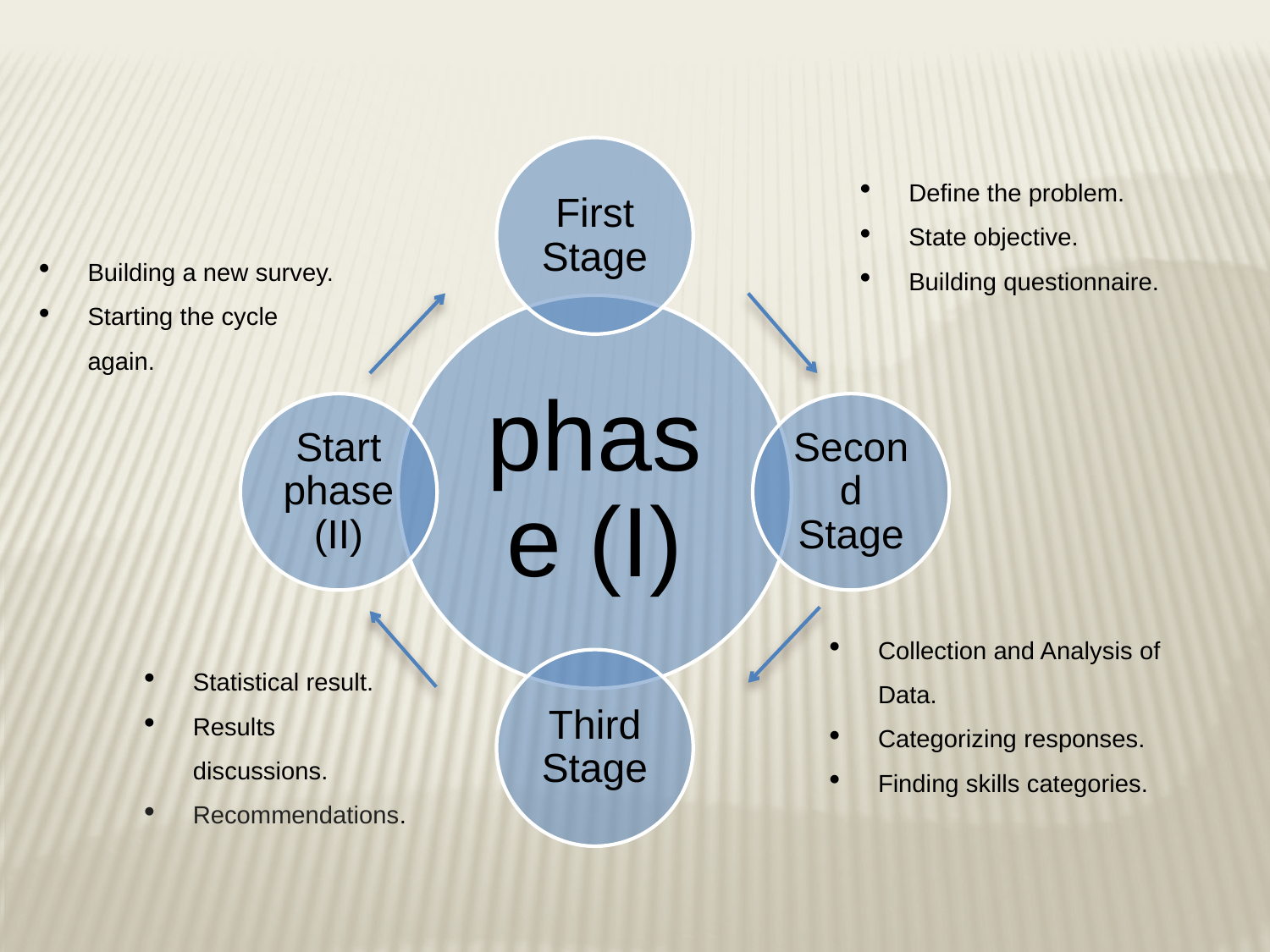

phase (I)
First Stage
Second Stage
Third Stage
Start phase (II)
Define the problem.
State objective.
Building questionnaire.

Building a new survey.
Starting the cycle again.
Collection and Analysis of Data.
Categorizing responses.
Finding skills categories.
Statistical result.
Results discussions.
Recommendations.